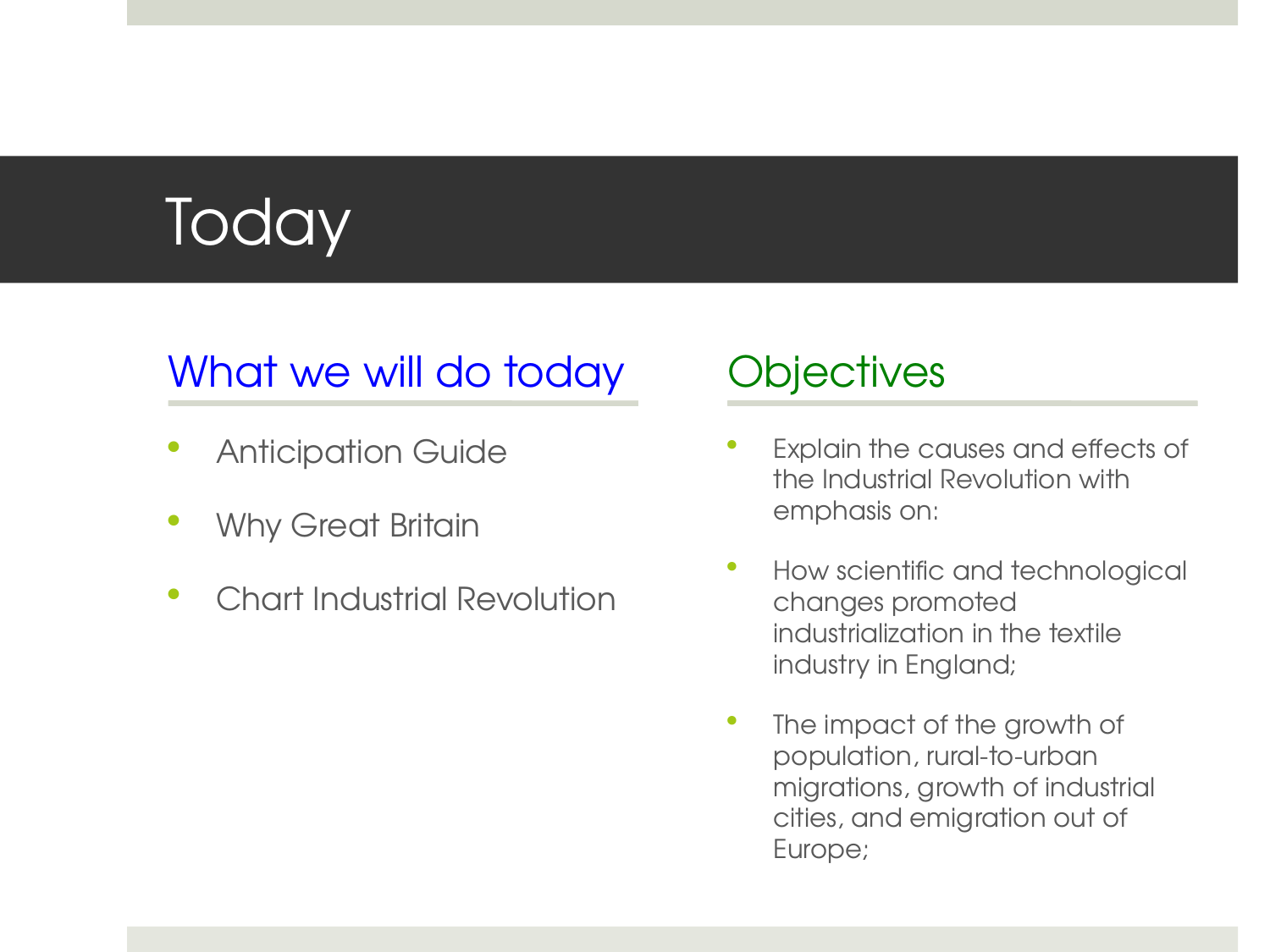

# Today
What we will do today
Objectives
Anticipation Guide
Why Great Britain
Chart Industrial Revolution
Explain the causes and effects of the Industrial Revolution with emphasis on:
How scientific and technological changes promoted industrialization in the textile industry in England;
The impact of the growth of population, rural-to-urban migrations, growth of industrial cities, and emigration out of Europe;